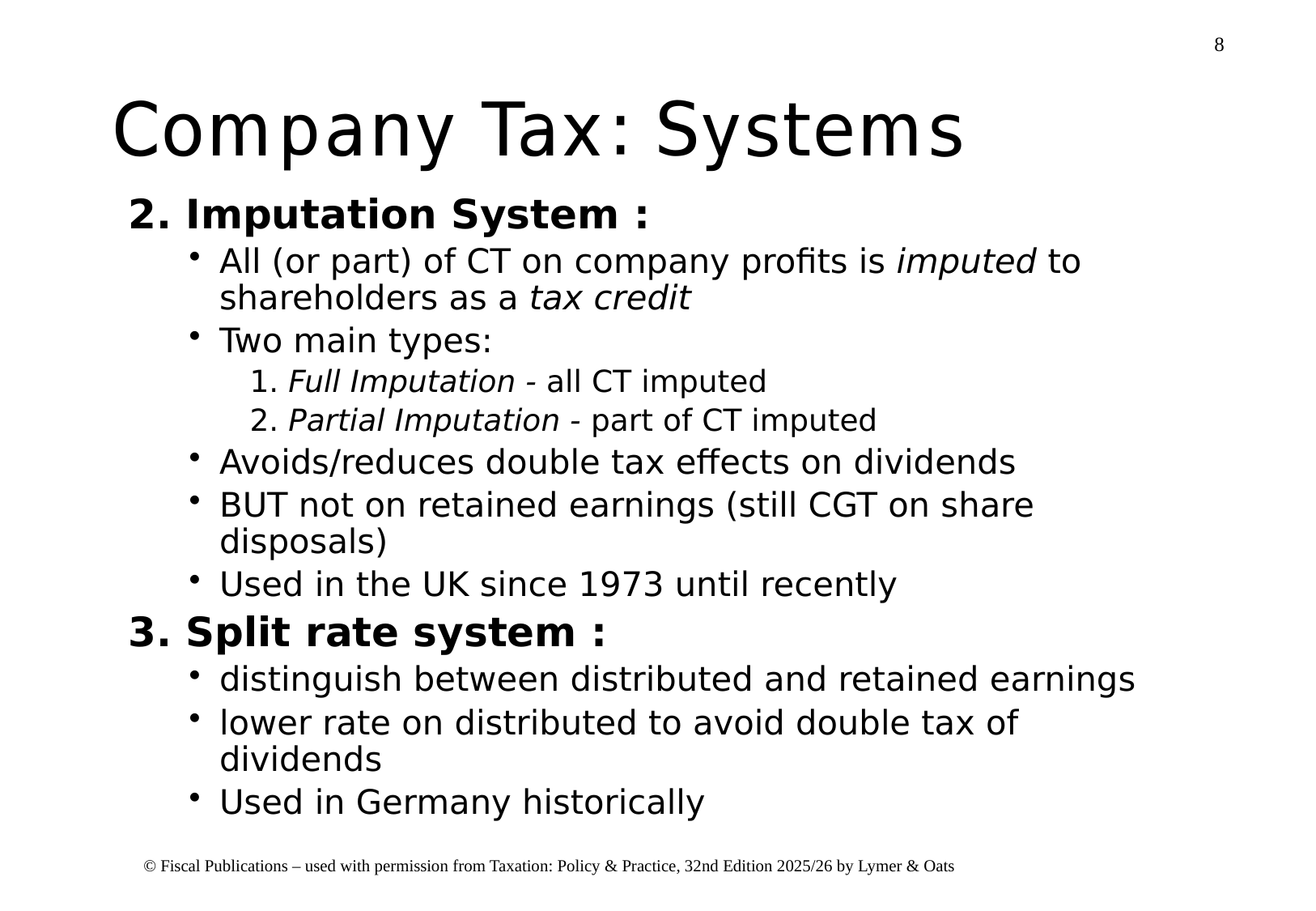

# Company Tax: Systems
2. Imputation System :
All (or part) of CT on company profits is imputed to shareholders as a tax credit
Two main types:
1. Full Imputation - all CT imputed
2. Partial Imputation - part of CT imputed
Avoids/reduces double tax effects on dividends
BUT not on retained earnings (still CGT on share disposals)
Used in the UK since 1973 until recently
3. Split rate system :
distinguish between distributed and retained earnings
lower rate on distributed to avoid double tax of dividends
Used in Germany historically